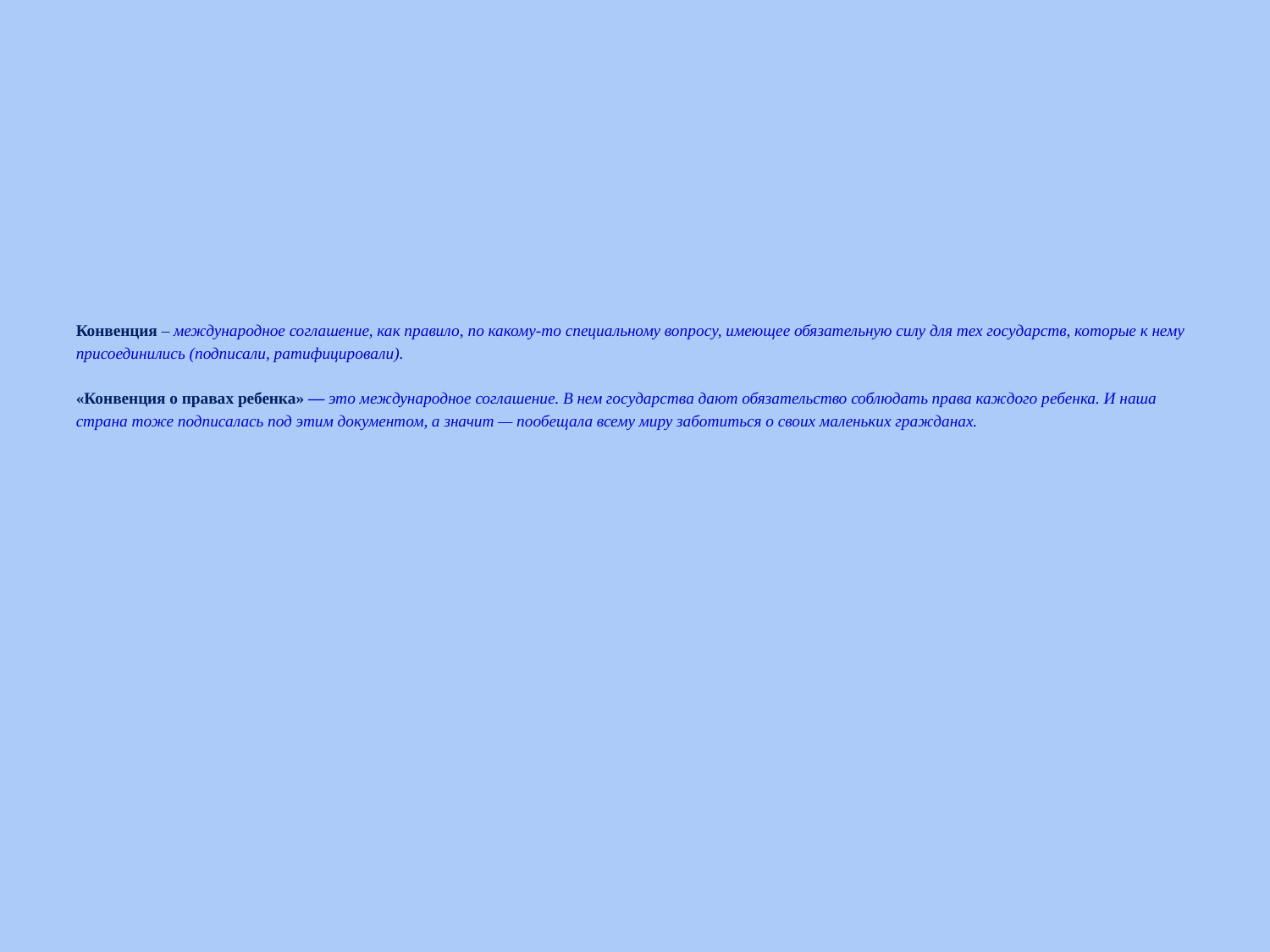

# Конвенция – международное соглашение, как правило, по какому-то специальному вопросу, имеющее обязательную силу для тех государств, которые к нему присоединились (подписали, ратифицировали). «Конвенция о правах ребенка» — это международное соглашение. В нем государства дают обязательство соблюдать права каждого ребенка. И наша страна тоже подписалась под этим документом, а значит — пообещала всему миру заботиться о своих маленьких гражданах.